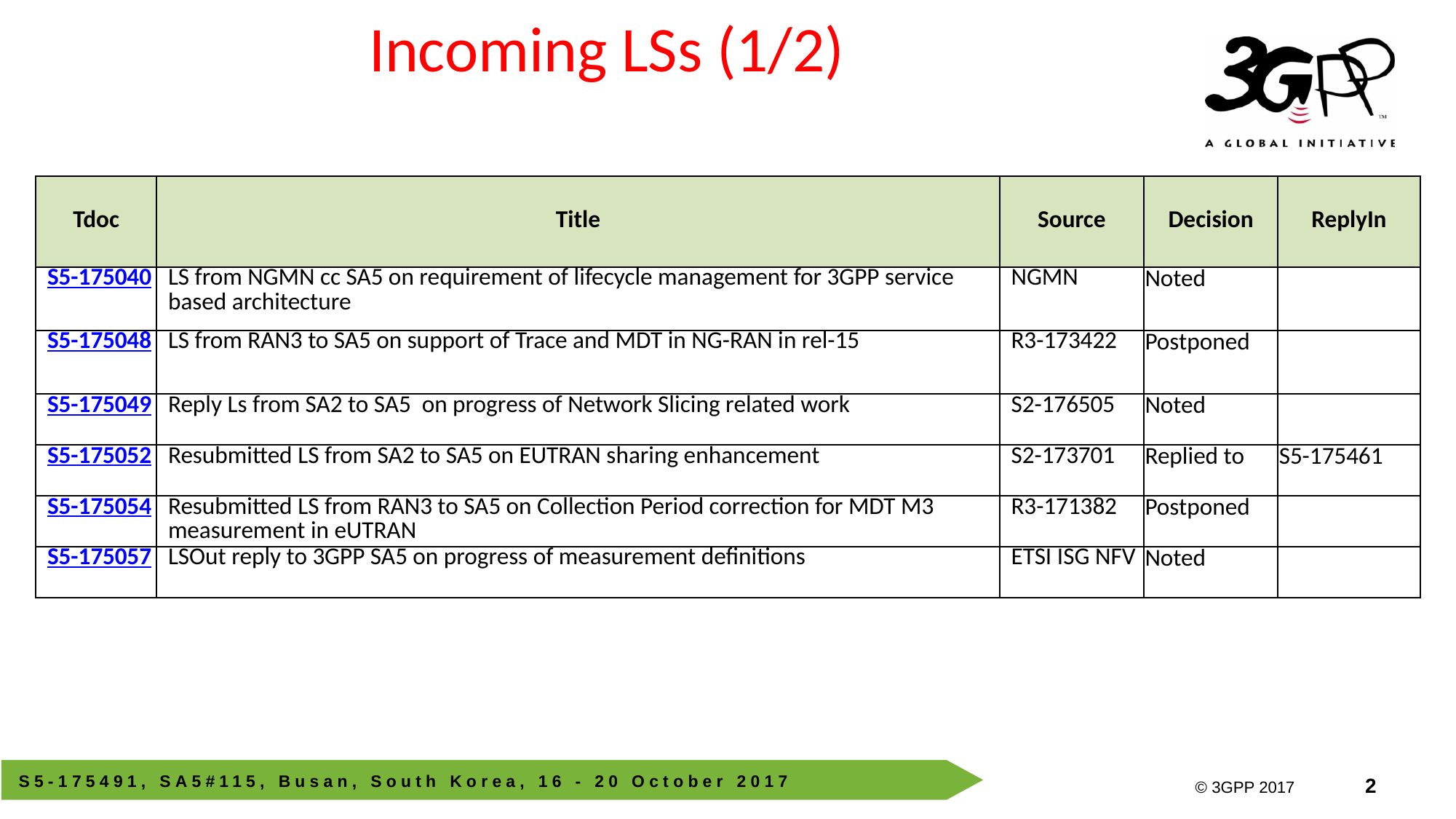

# Incoming LSs (1/2)
| Tdoc | Title | Source | Decision | ReplyIn |
| --- | --- | --- | --- | --- |
| S5-175040 | LS from NGMN cc SA5 on requirement of lifecycle management for 3GPP service based architecture | NGMN | Noted |  |
| S5-175048 | LS from RAN3 to SA5 on support of Trace and MDT in NG-RAN in rel-15 | R3-173422 | Postponed |  |
| S5-175049 | Reply Ls from SA2 to SA5 on progress of Network Slicing related work | S2-176505 | Noted |  |
| S5-175052 | Resubmitted LS from SA2 to SA5 on EUTRAN sharing enhancement | S2-173701 | Replied to | S5-175461 |
| S5-175054 | Resubmitted LS from RAN3 to SA5 on Collection Period correction for MDT M3 measurement in eUTRAN | R3-171382 | Postponed |  |
| S5-175057 | LSOut reply to 3GPP SA5 on progress of measurement definitions | ETSI ISG NFV | Noted |  |